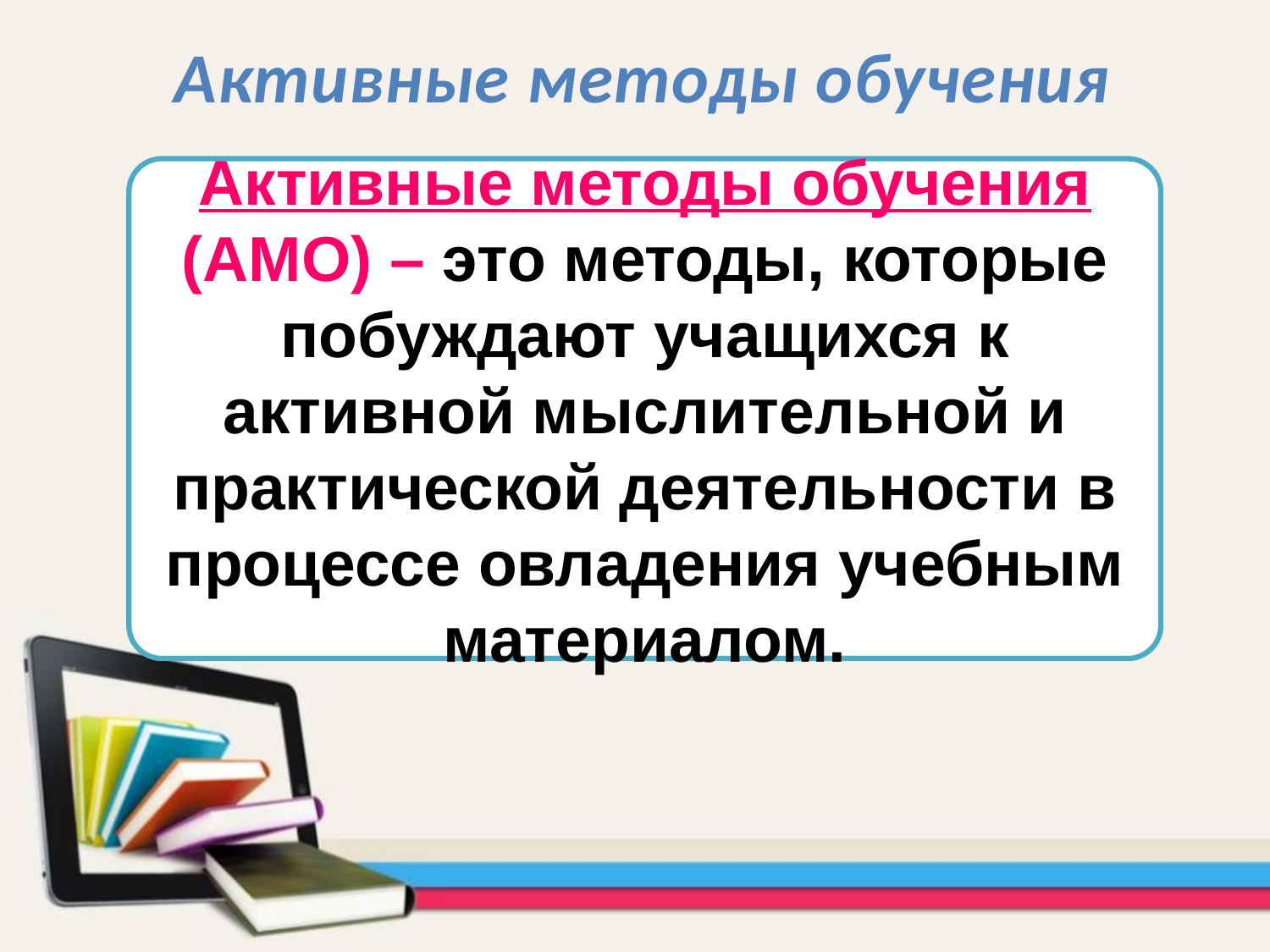

Активные методы обучения
Активные методы обучения (АМО) – это методы, которые побуждают учащихся к активной мыслительной и практической деятельности в процессе овладения учебным материалом.